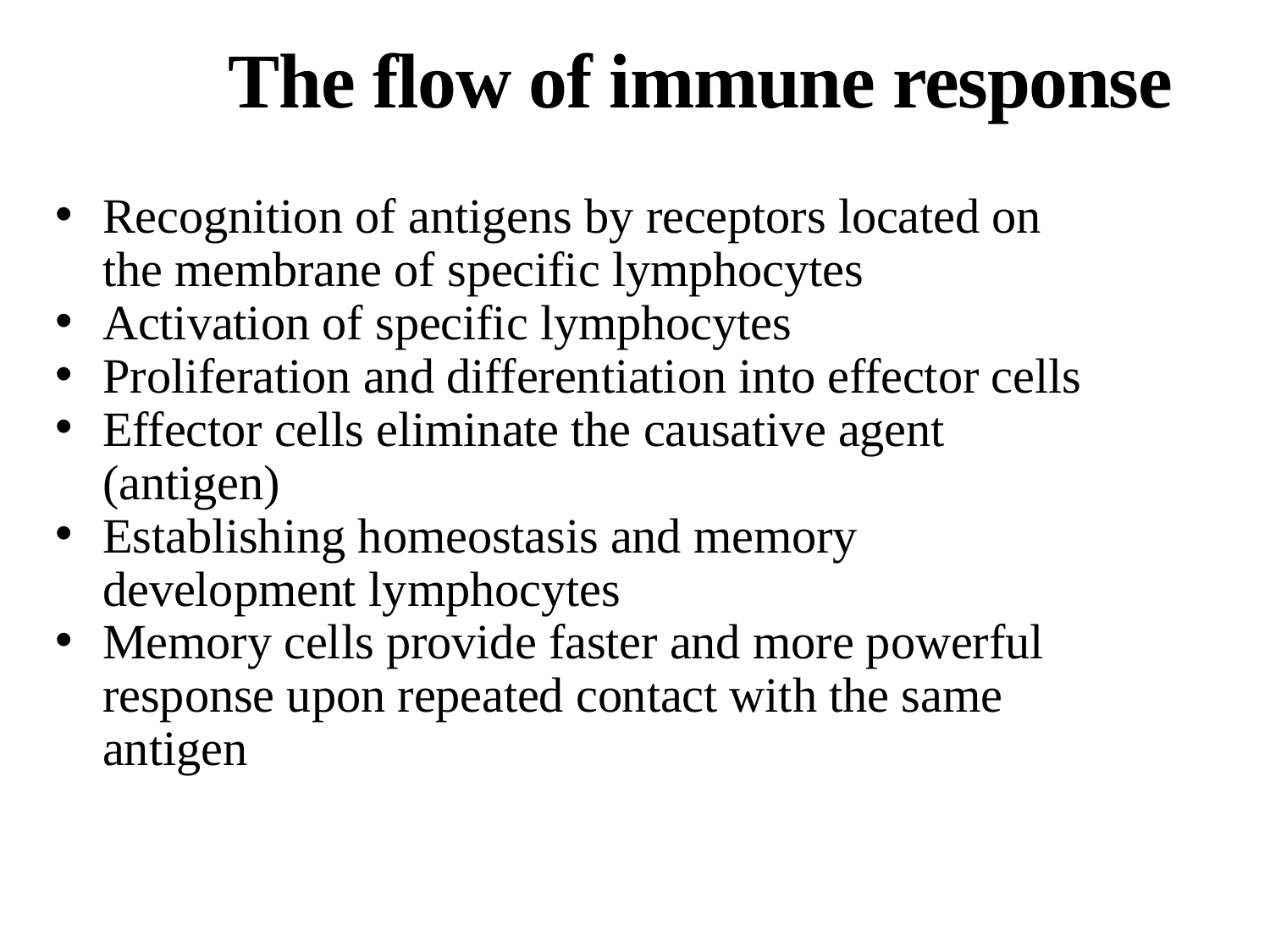

# The flow of immune response
Recognition of antigens by receptors located on the membrane of specific lymphocytes
Activation of specific lymphocytes
Proliferation and differentiation into effector cells
Effector cells eliminate the causative agent (antigen)
Establishing homeostasis and memory development lymphocytes
Memory cells provide faster and more powerful response upon repeated contact with the same antigen